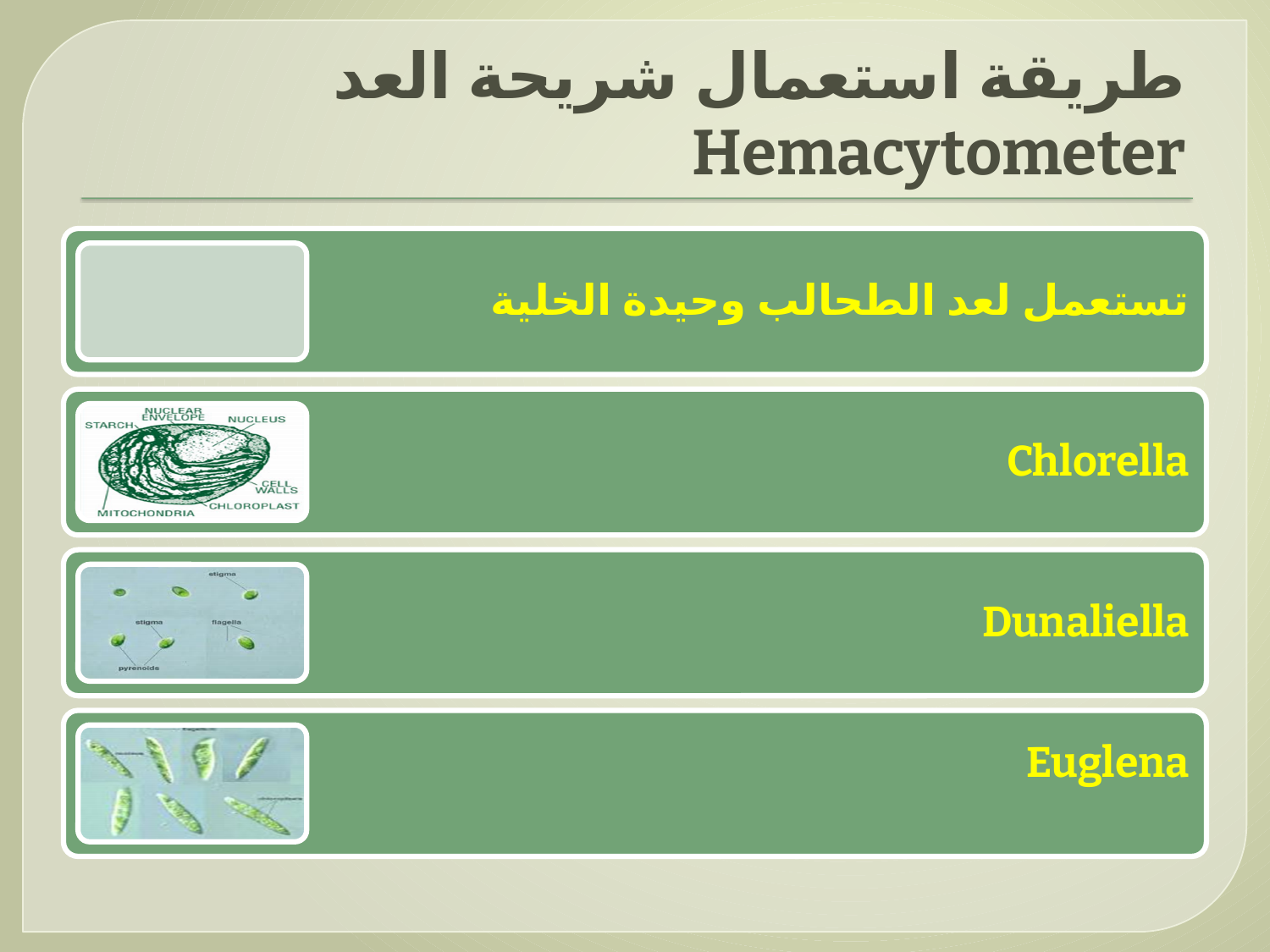

# طريقة استعمال شريحة العد Hemacytometer
تستعمل لعد الطحالب وحيدة الخلية
Chlorella
Dunaliella
Euglena